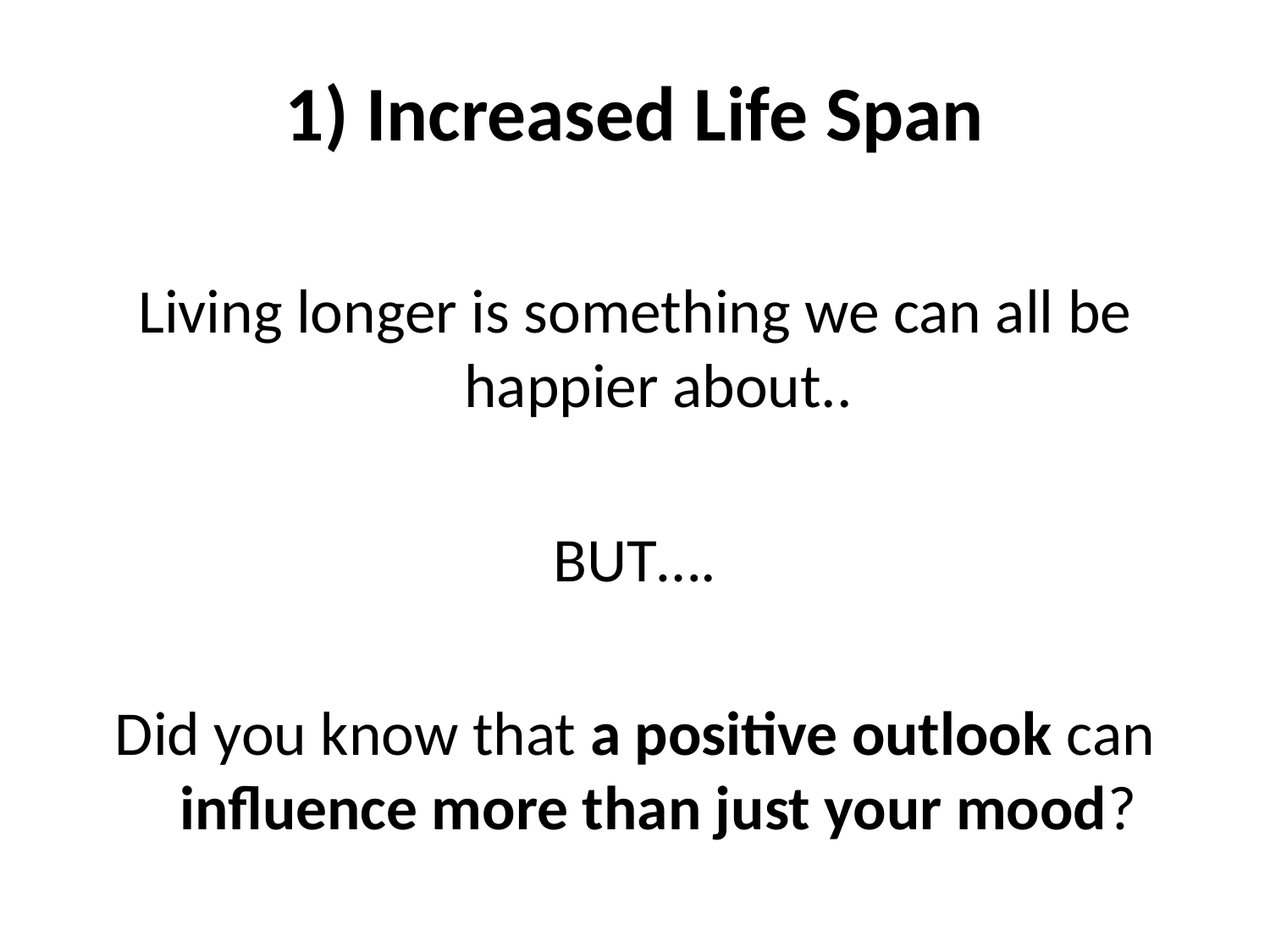

# 1) Increased Life Span
Living longer is something we can all be happier about..

BUT….

Did you know that a positive outlook can influence more than just your mood?